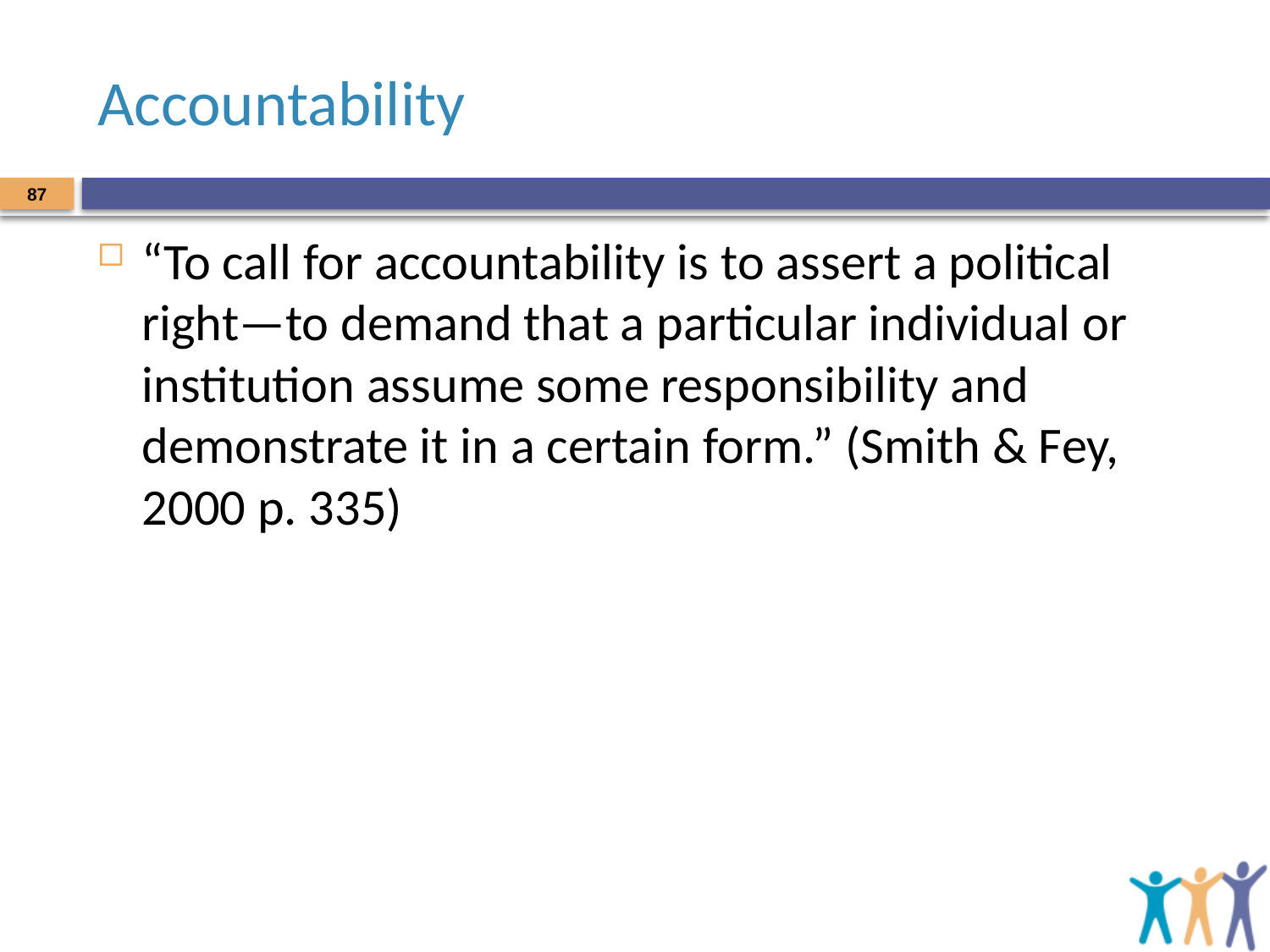

# Accountability
87
“To call for accountability is to assert a political right—to demand that a particular individual or institution assume some responsibility and demonstrate it in a certain form.” (Smith & Fey, 2000 p. 335)